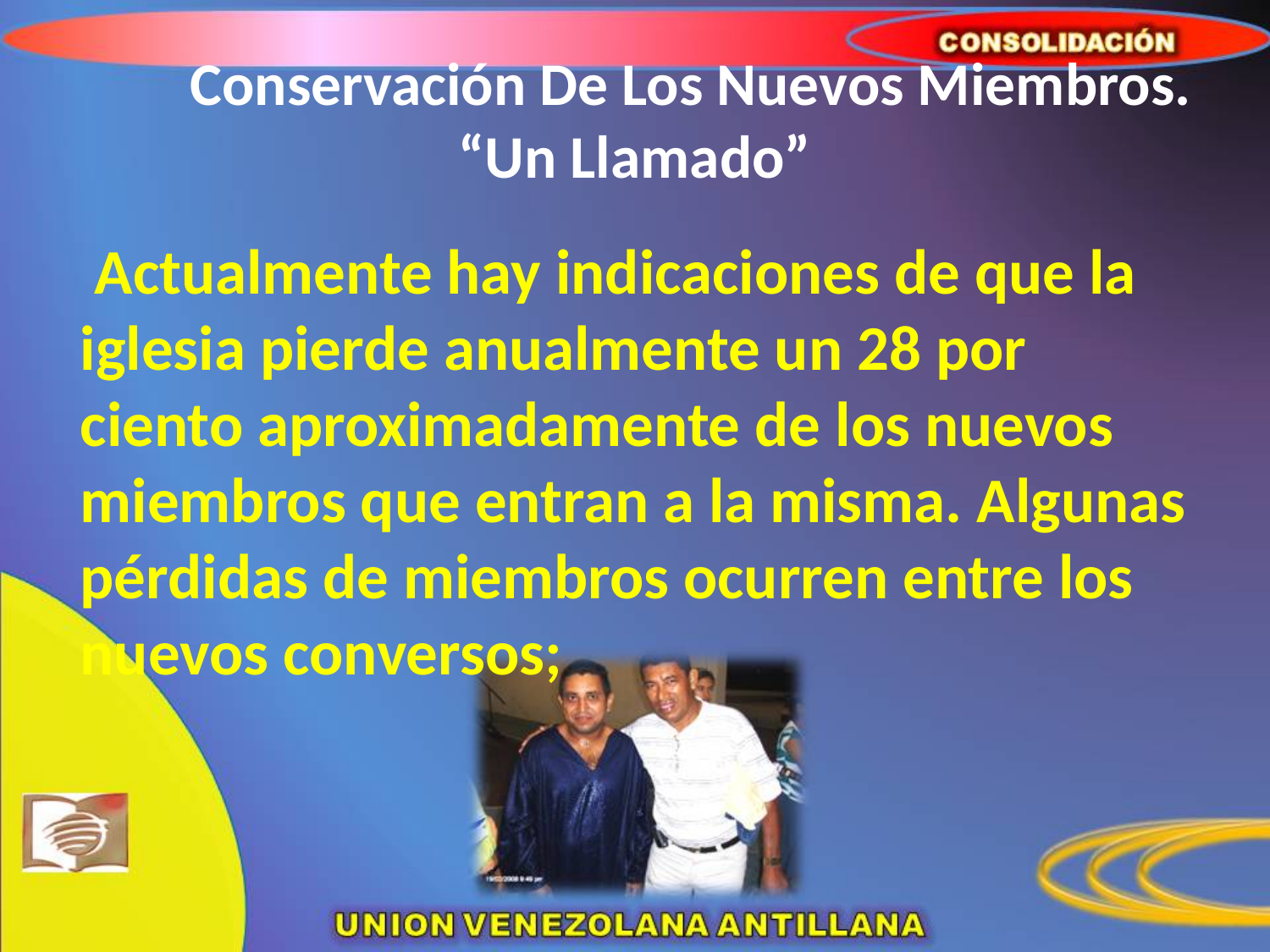

# Conservación De Los Nuevos Miembros. “Un Llamado”
 	 Actualmente hay indicaciones de que la iglesia pierde anualmente un 28 por ciento aproximadamente de los nuevos miembros que entran a la misma. Algunas pérdidas de miembros ocurren entre los nuevos conversos;